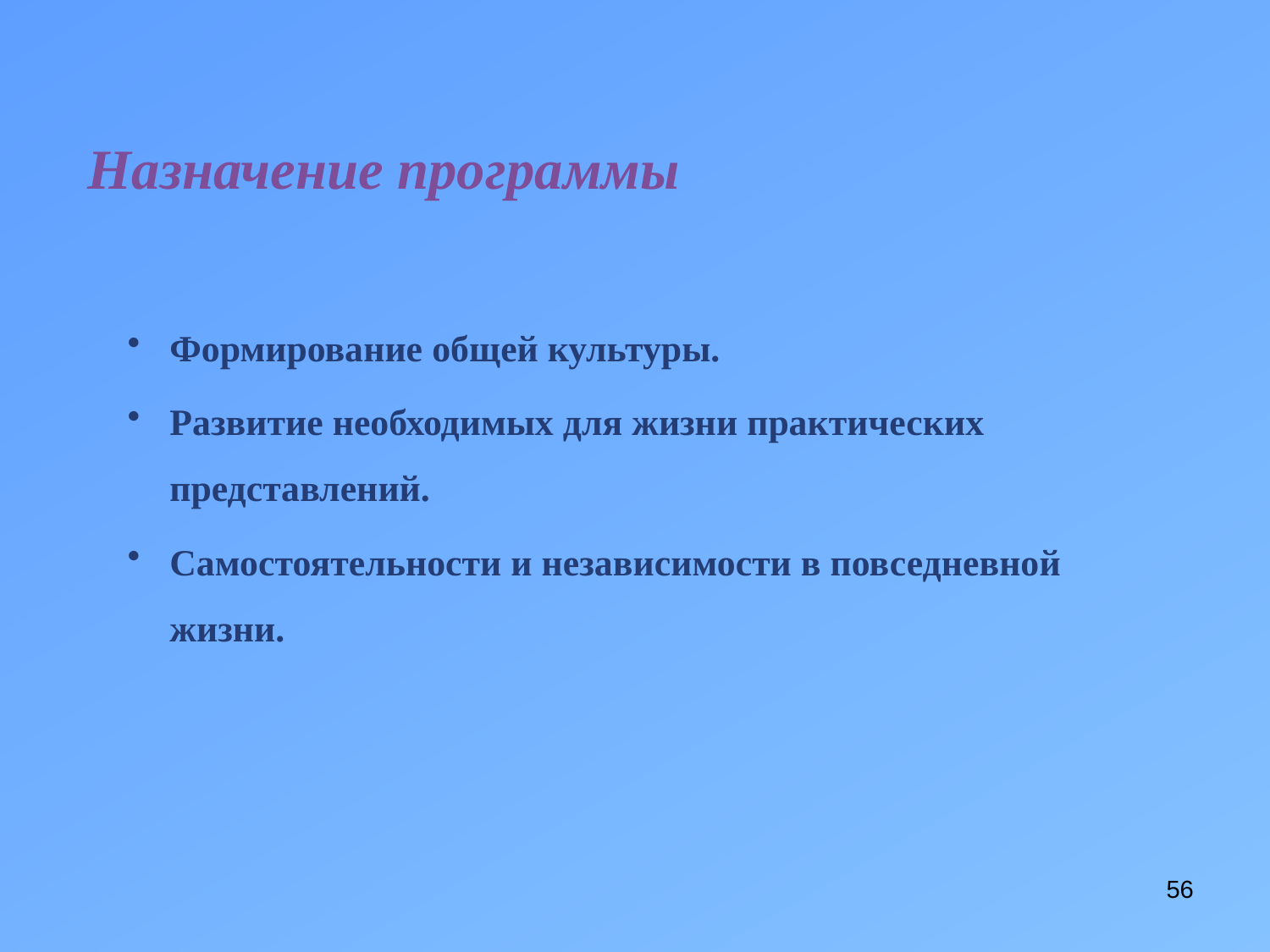

Назначение программы
Формирование общей культуры.
Развитие необходимых для жизни практических представлений.
Самостоятельности и независимости в повседневной жизни.

56